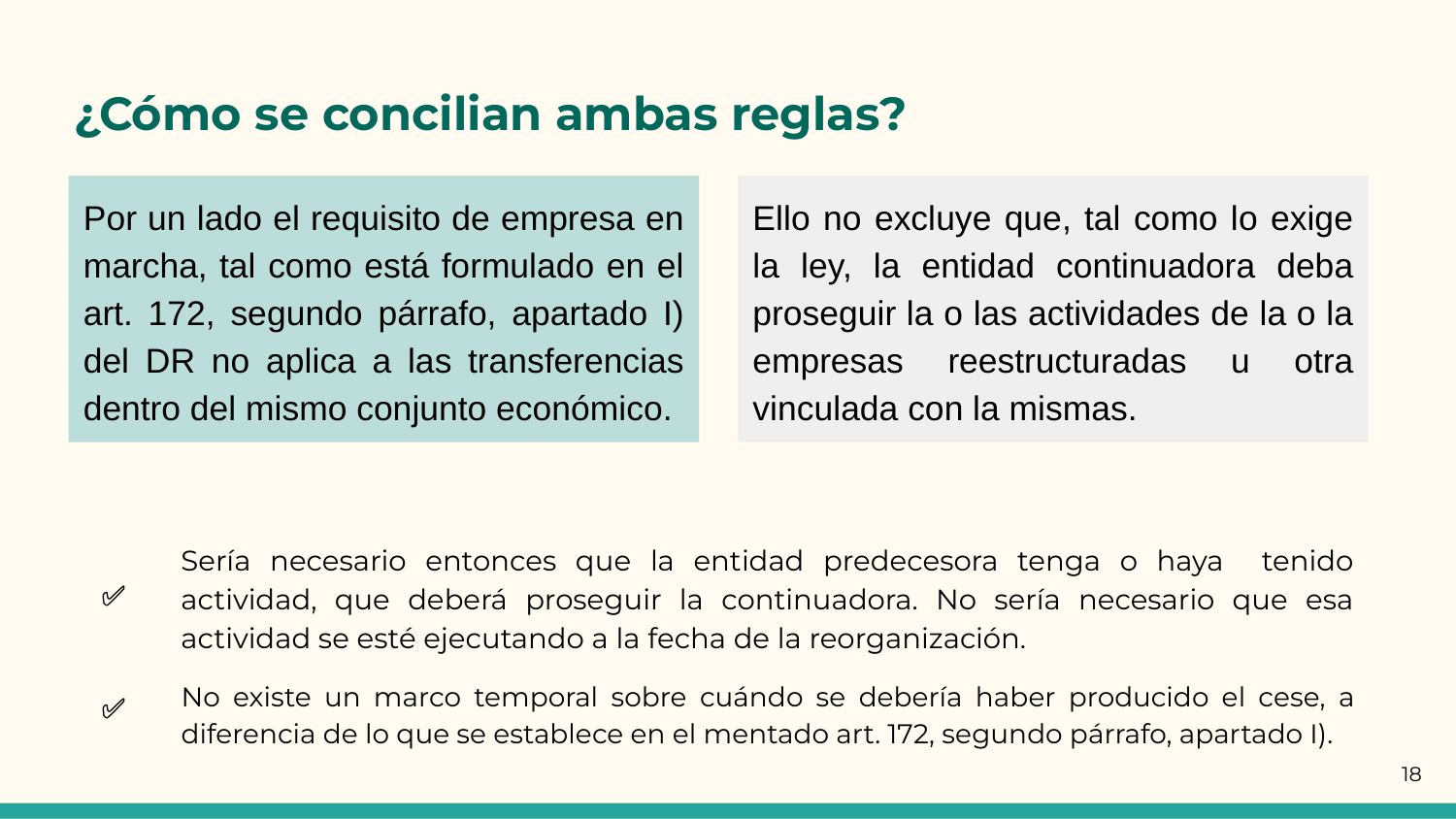

# ¿Cómo se concilian ambas reglas?
Por un lado el requisito de empresa en marcha, tal como está formulado en el art. 172, segundo párrafo, apartado I) del DR no aplica a las transferencias dentro del mismo conjunto económico.
Ello no excluye que, tal como lo exige la ley, la entidad continuadora deba proseguir la o las actividades de la o la empresas reestructuradas u otra vinculada con la mismas.
Sería necesario entonces que la entidad predecesora tenga o haya  tenido actividad, que deberá proseguir la continuadora. No sería necesario que esa actividad se esté ejecutando a la fecha de la reorganización.
✅
No existe un marco temporal sobre cuándo se debería haber producido el cese, a diferencia de lo que se establece en el mentado art. 172, segundo párrafo, apartado I).
✅
18